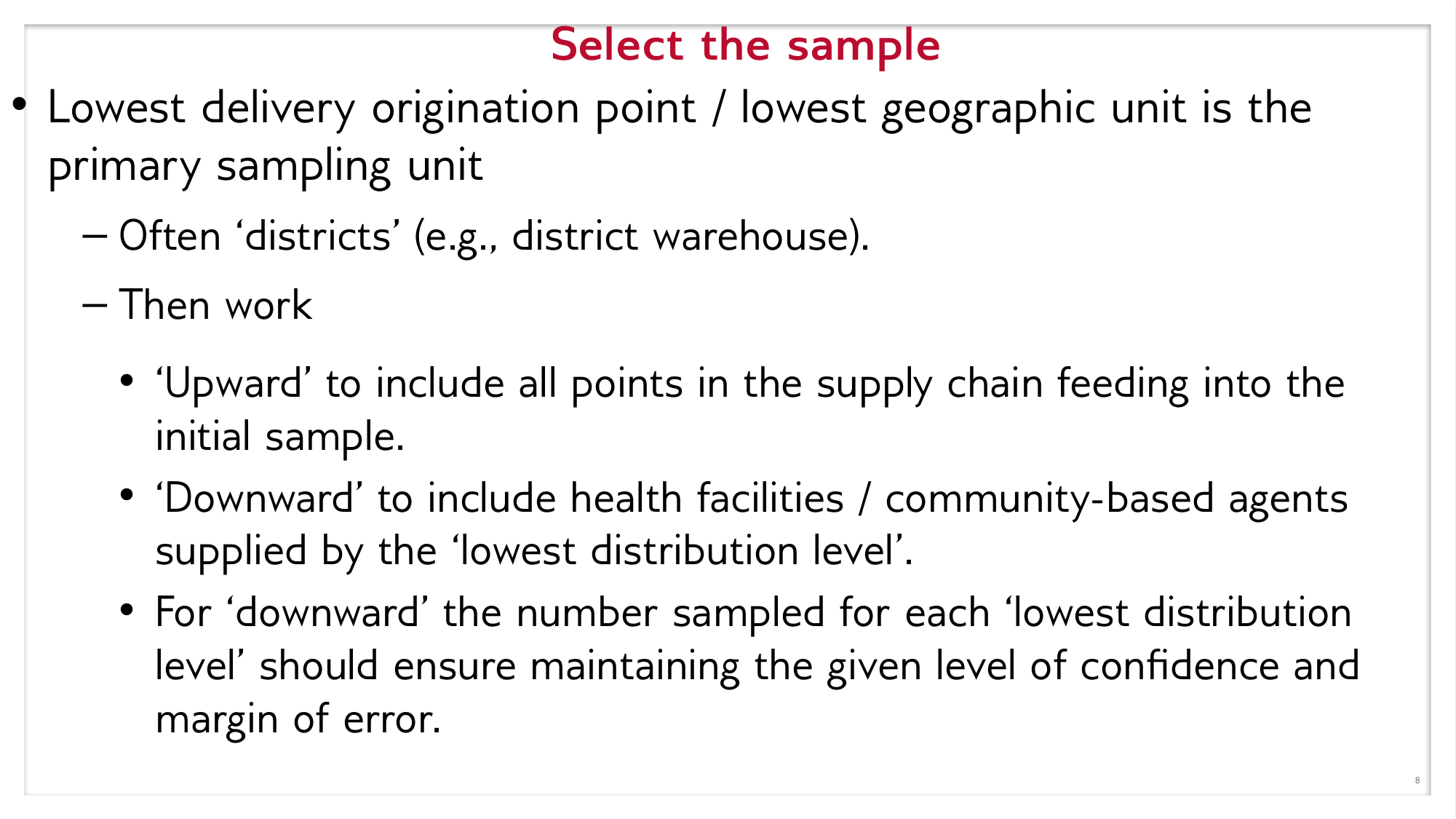

8
# Select the sample
Lowest delivery origination point / lowest geographic unit is the primary sampling unit
Often ‘districts’ (e.g., district warehouse).
Then work
‘Upward’ to include all points in the supply chain feeding into the initial sample.
‘Downward’ to include health facilities / community-based agents supplied by the ‘lowest distribution level’.
For ‘downward’ the number sampled for each ‘lowest distribution level’ should ensure maintaining the given level of confidence and margin of error.